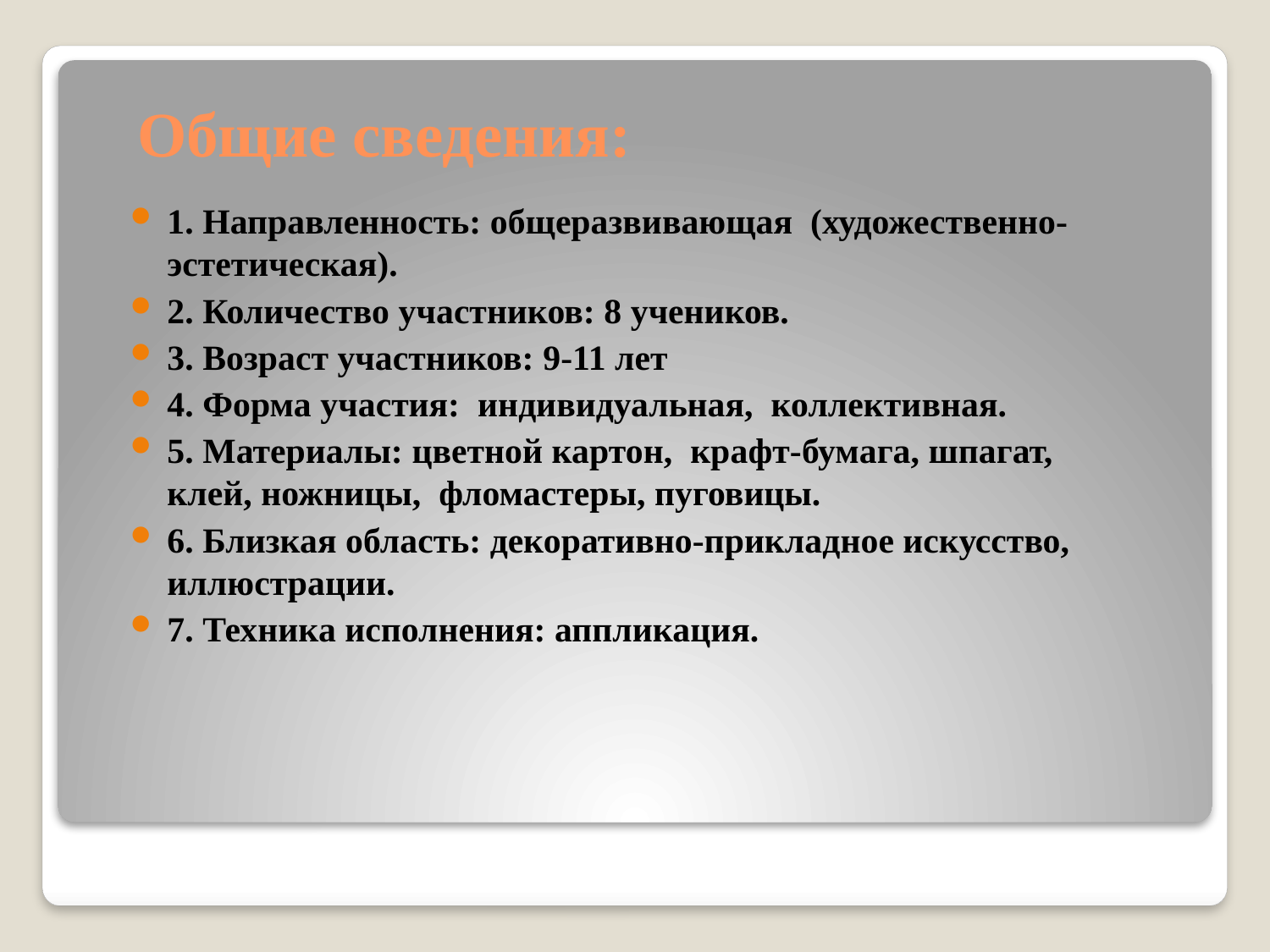

# Общие сведения:
1. Направленность: общеразвивающая  (художественно-эстетическая).
2. Количество участников: 8 учеников.
3. Возраст участников: 9-11 лет
4. Форма участия:  индивидуальная,  коллективная.
5. Материалы: цветной картон,  крафт-бумага, шпагат, клей, ножницы,  фломастеры, пуговицы.
6. Близкая область: декоративно-прикладное искусство, иллюстрации.
7. Техника исполнения: аппликация.